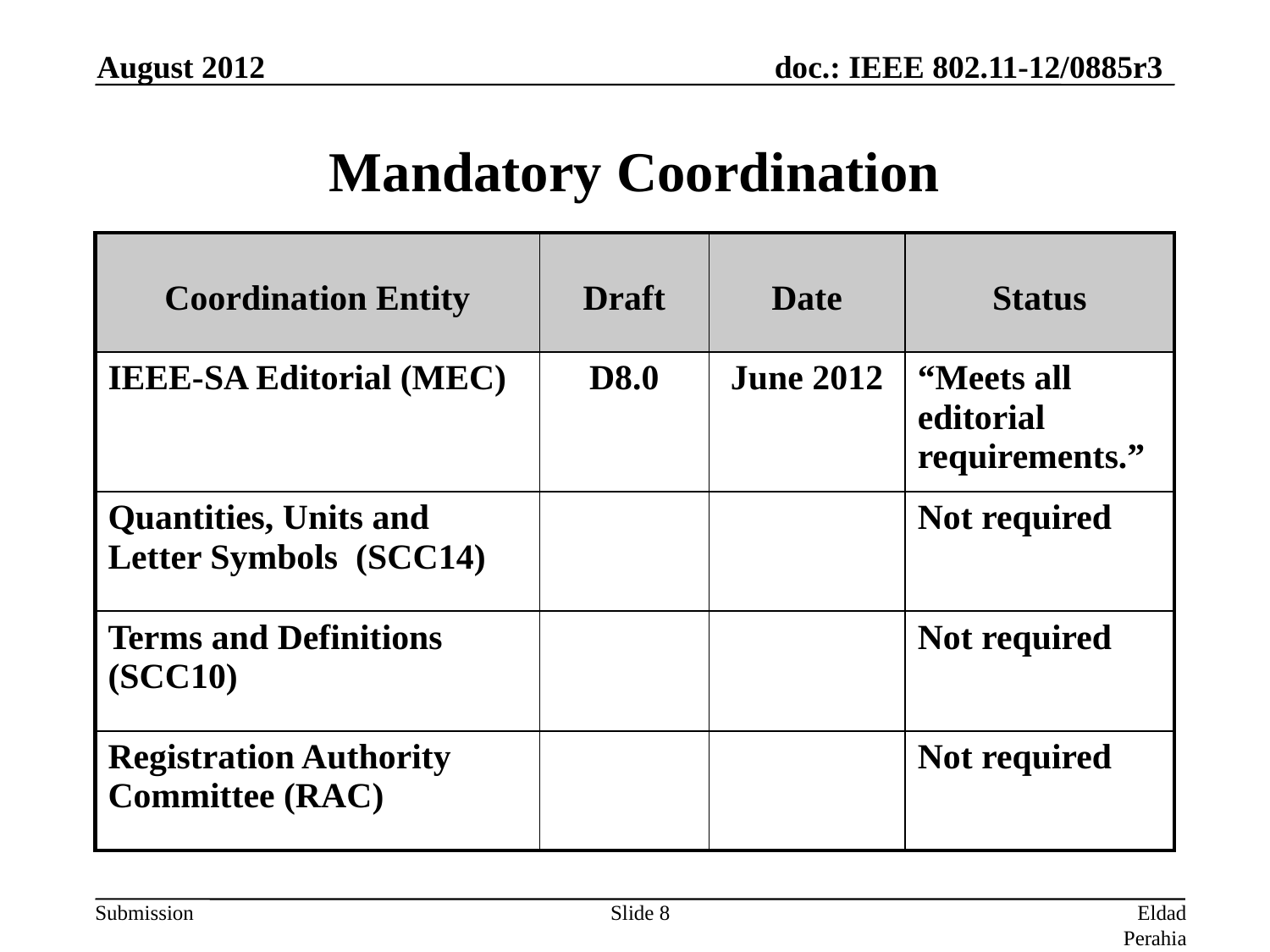

August 2012
# Mandatory Coordination
| Coordination Entity | Draft | Date | Status |
| --- | --- | --- | --- |
| IEEE-SA Editorial (MEC) | D8.0 | June 2012 | “Meets all editorial requirements.” |
| Quantities, Units and Letter Symbols (SCC14) |  |  | Not required |
| Terms and Definitions (SCC10) |  |  | Not required |
| Registration Authority Committee (RAC) |  |  | Not required |
Slide 8
Eldad Perahia, Intel Corporation